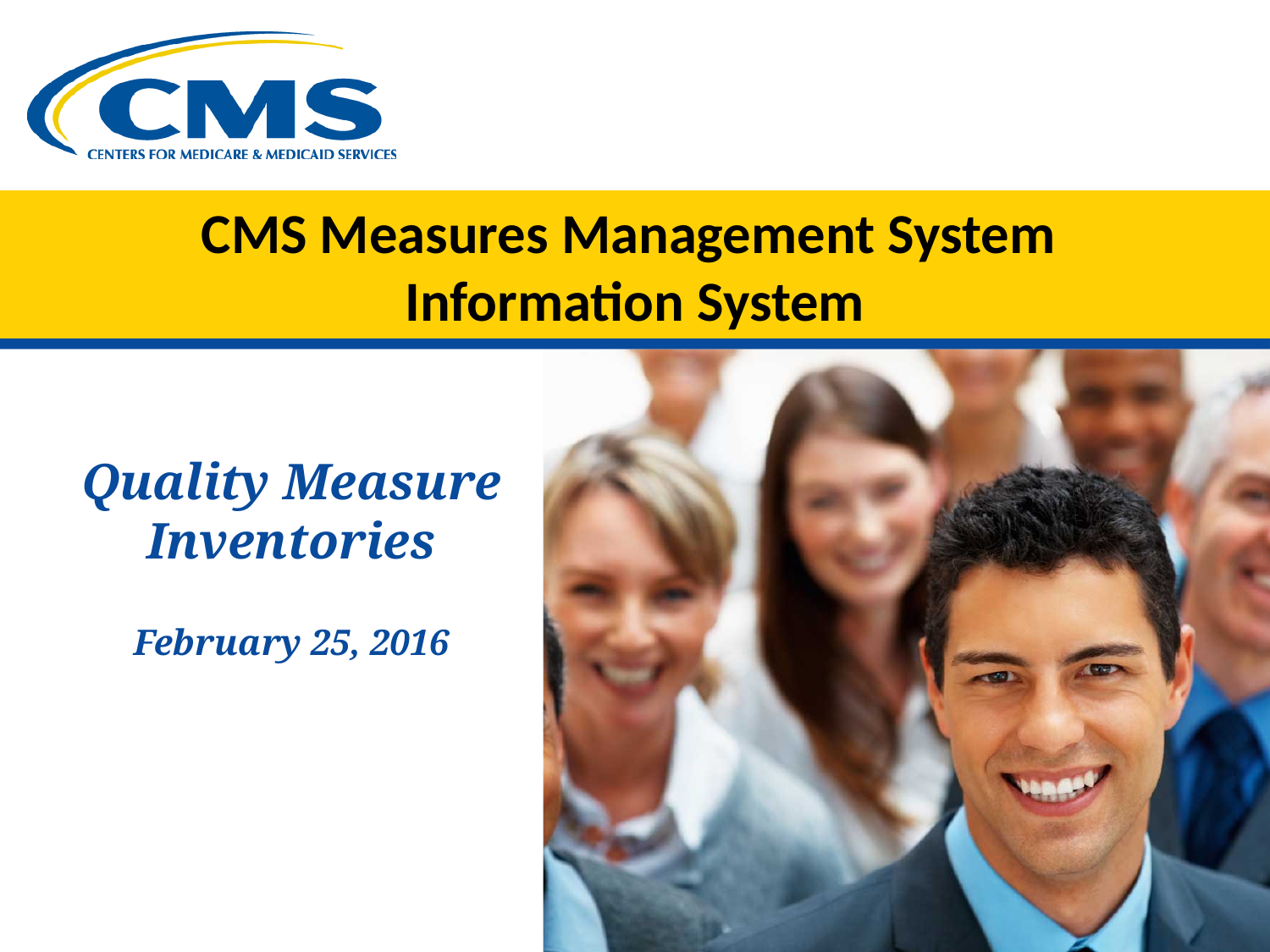

# CMS Measures Management System Information System
Quality Measure Inventories
February 25, 2016